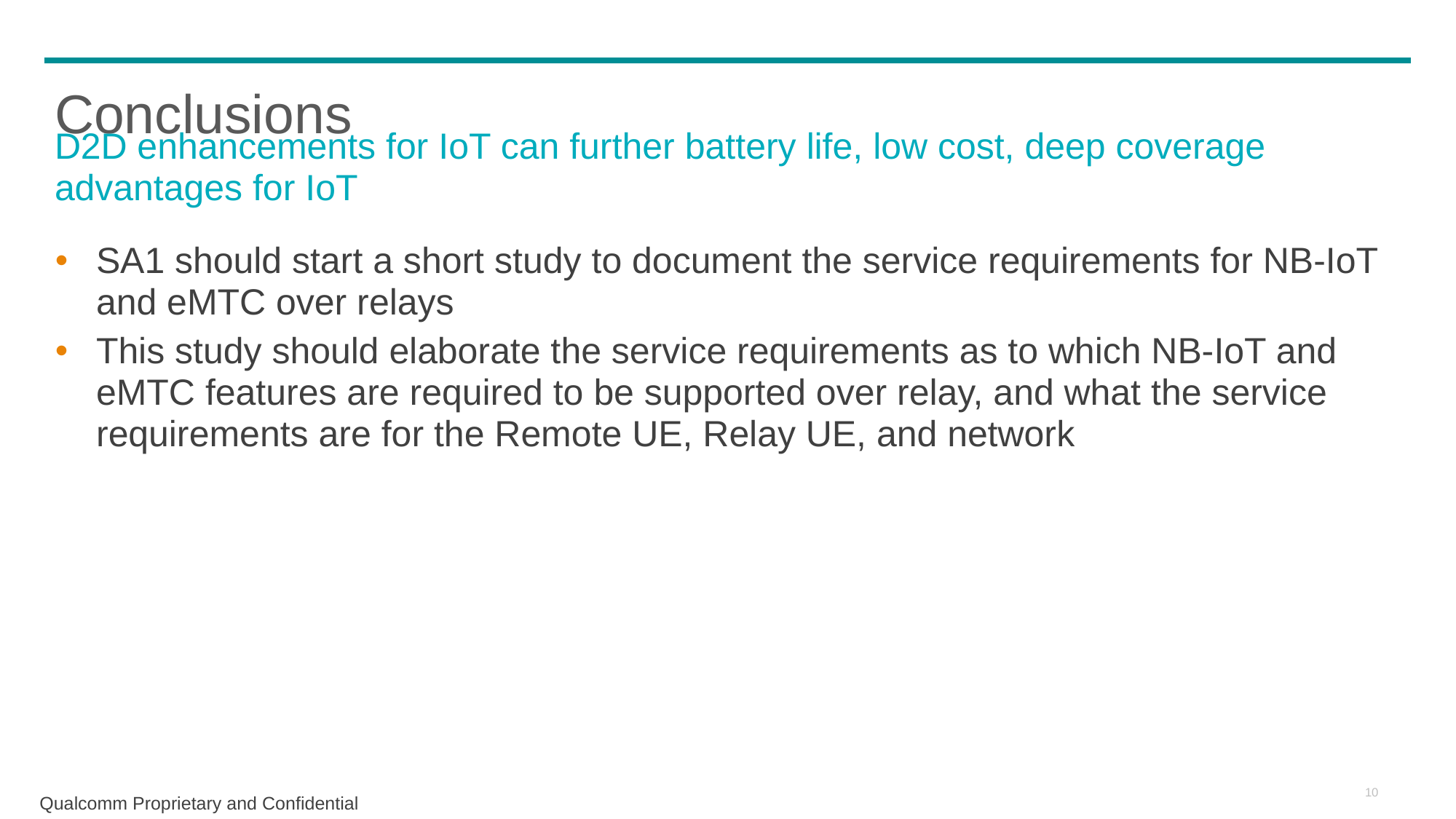

# Conclusions
D2D enhancements for IoT can further battery life, low cost, deep coverage advantages for IoT
SA1 should start a short study to document the service requirements for NB-IoT and eMTC over relays
This study should elaborate the service requirements as to which NB-IoT and eMTC features are required to be supported over relay, and what the service requirements are for the Remote UE, Relay UE, and network